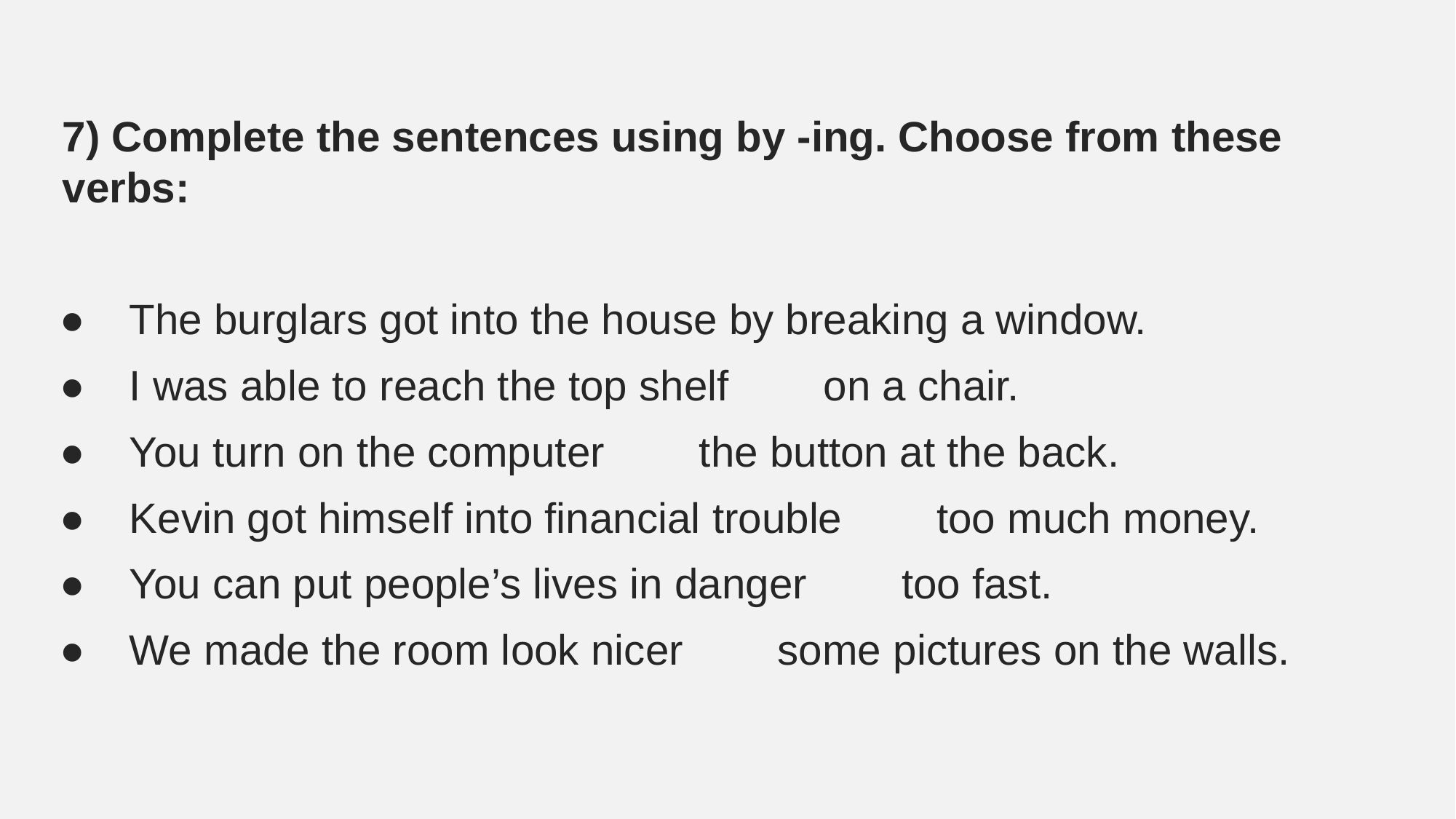

#
7) Complete the sentences using by -ing. Choose from these verbs:

⦁    The burglars got into the house by breaking a window.
⦁    I was able to reach the top shelf        on a chair.
⦁    You turn on the computer        the button at the back.
⦁    Kevin got himself into financial trouble        too much money.
⦁    You can put people’s lives in danger        too fast.
⦁    We made the room look nicer        some pictures on the walls.